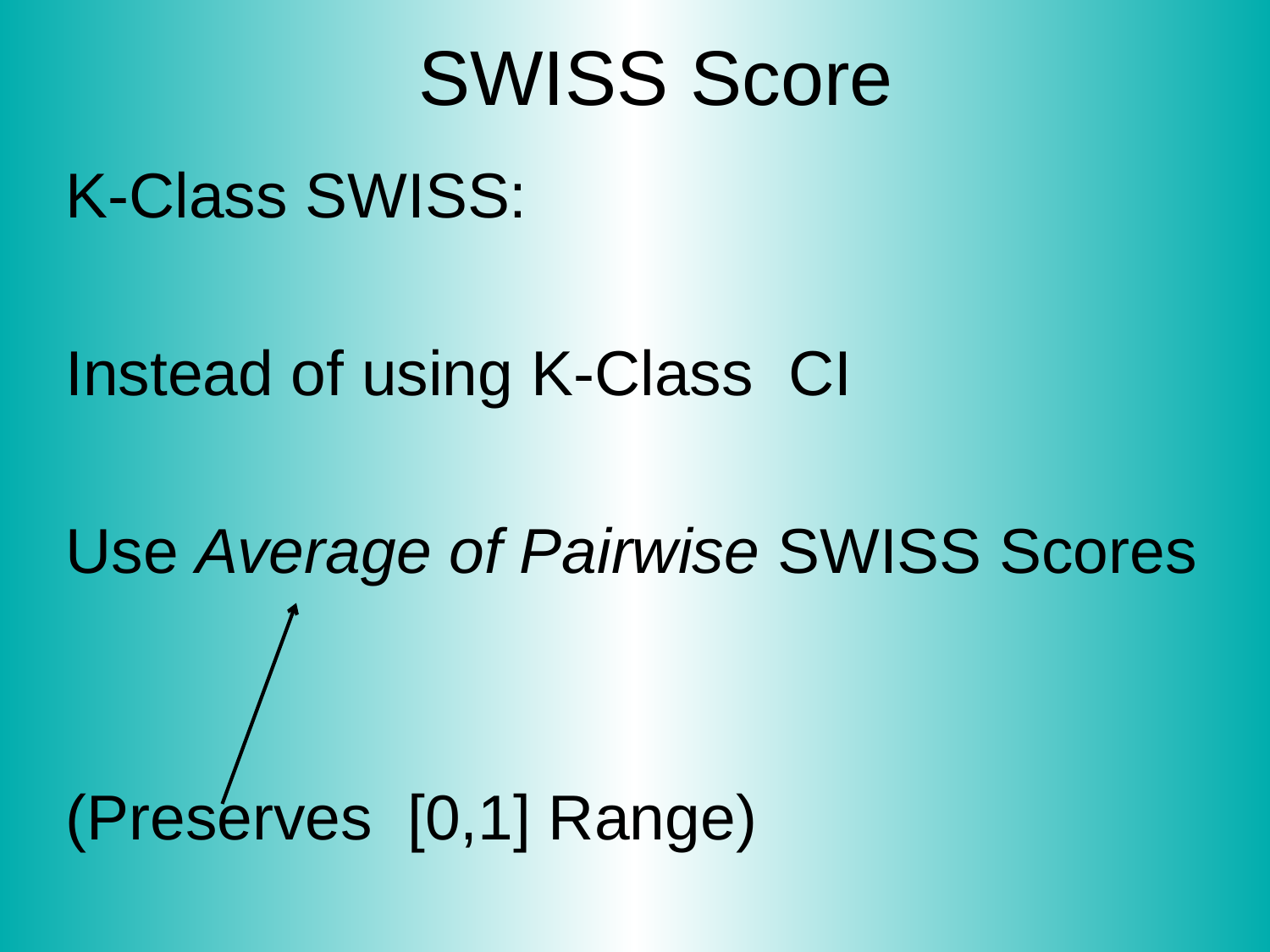

# SWISS Score
K-Class SWISS:

Instead of using K-Class  CI

Use Average of Pairwise SWISS Scores

(Preserves  [0,1] Range)